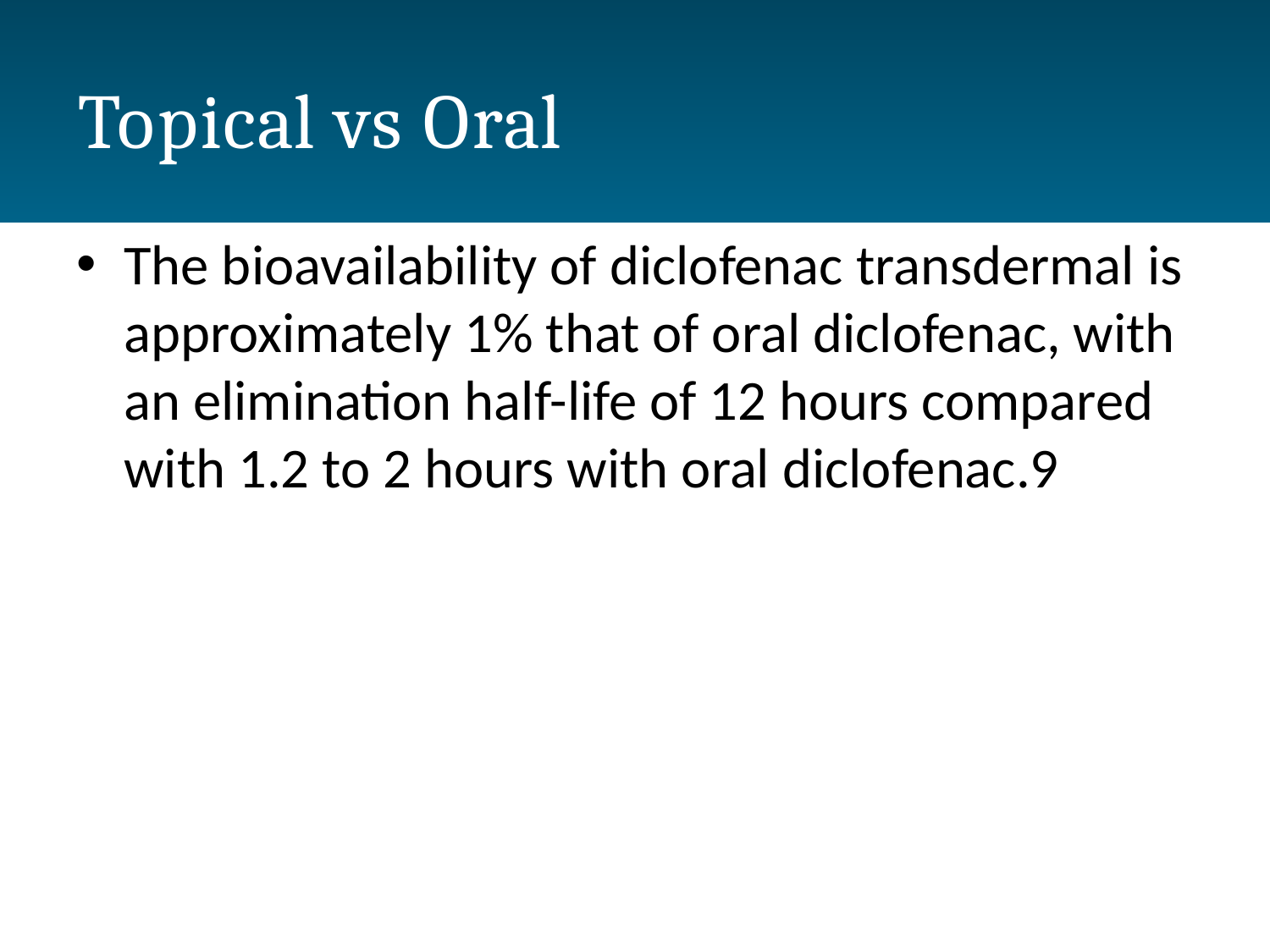

# Topical vs Oral
The bioavailability of diclofenac transdermal is approximately 1% that of oral diclofenac, with an elimination half-life of 12 hours compared with 1.2 to 2 hours with oral diclofenac.9